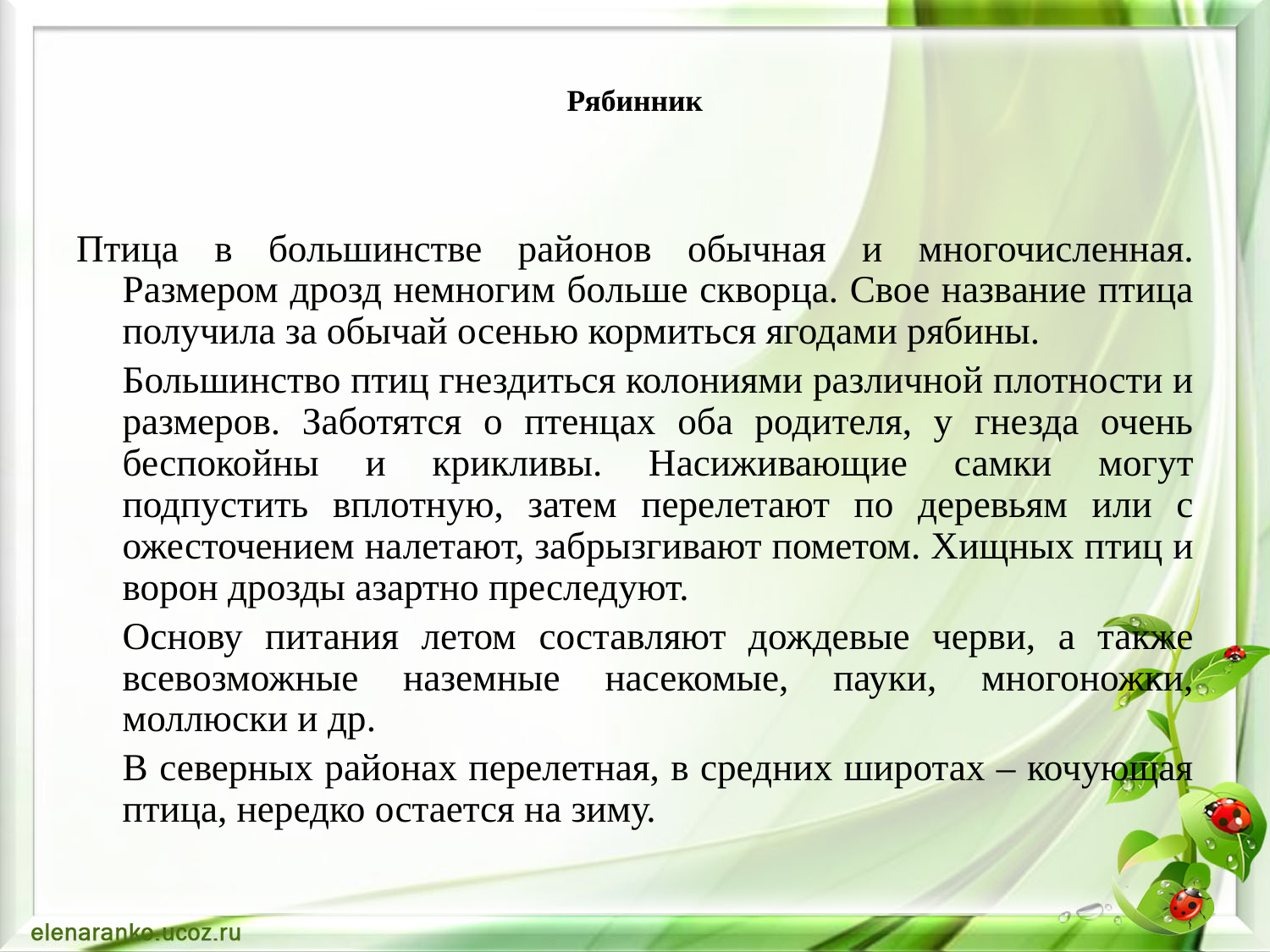

# Рябинник
Птица в большинстве районов обычная и многочисленная. Размером дрозд немногим больше скворца. Свое название птица получила за обычай осенью кормиться ягодами рябины.
		Большинство птиц гнездиться колониями различной плотности и размеров. Заботятся о птенцах оба родителя, у гнезда очень беспокойны и крикливы. Насиживающие самки могут подпустить вплотную, затем перелетают по деревьям или с ожесточением налетают, забрызгивают пометом. Хищных птиц и ворон дрозды азартно преследуют.
		Основу питания летом составляют дождевые черви, а также всевозможные наземные насекомые, пауки, многоножки, моллюски и др.
		В северных районах перелетная, в средних широтах – кочующая птица, нередко остается на зиму.